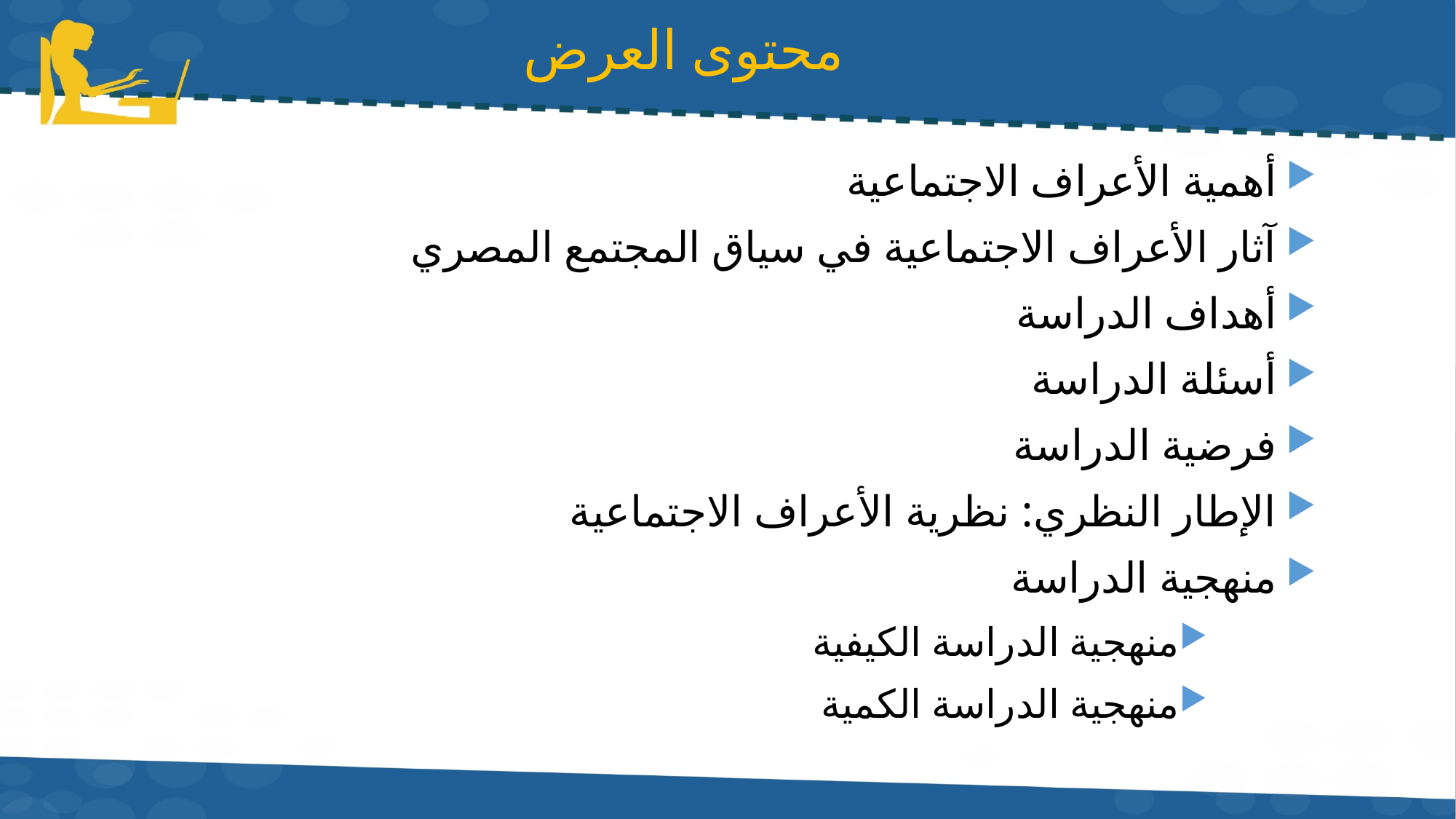

# محتوى العرض
أهمية الأعراف الاجتماعية
آثار الأعراف الاجتماعية في سياق المجتمع المصري
أهداف الدراسة
أسئلة الدراسة
فرضية الدراسة
الإطار النظري: نظرية الأعراف الاجتماعية
منهجية الدراسة
منهجية الدراسة الكيفية
منهجية الدراسة الكمية